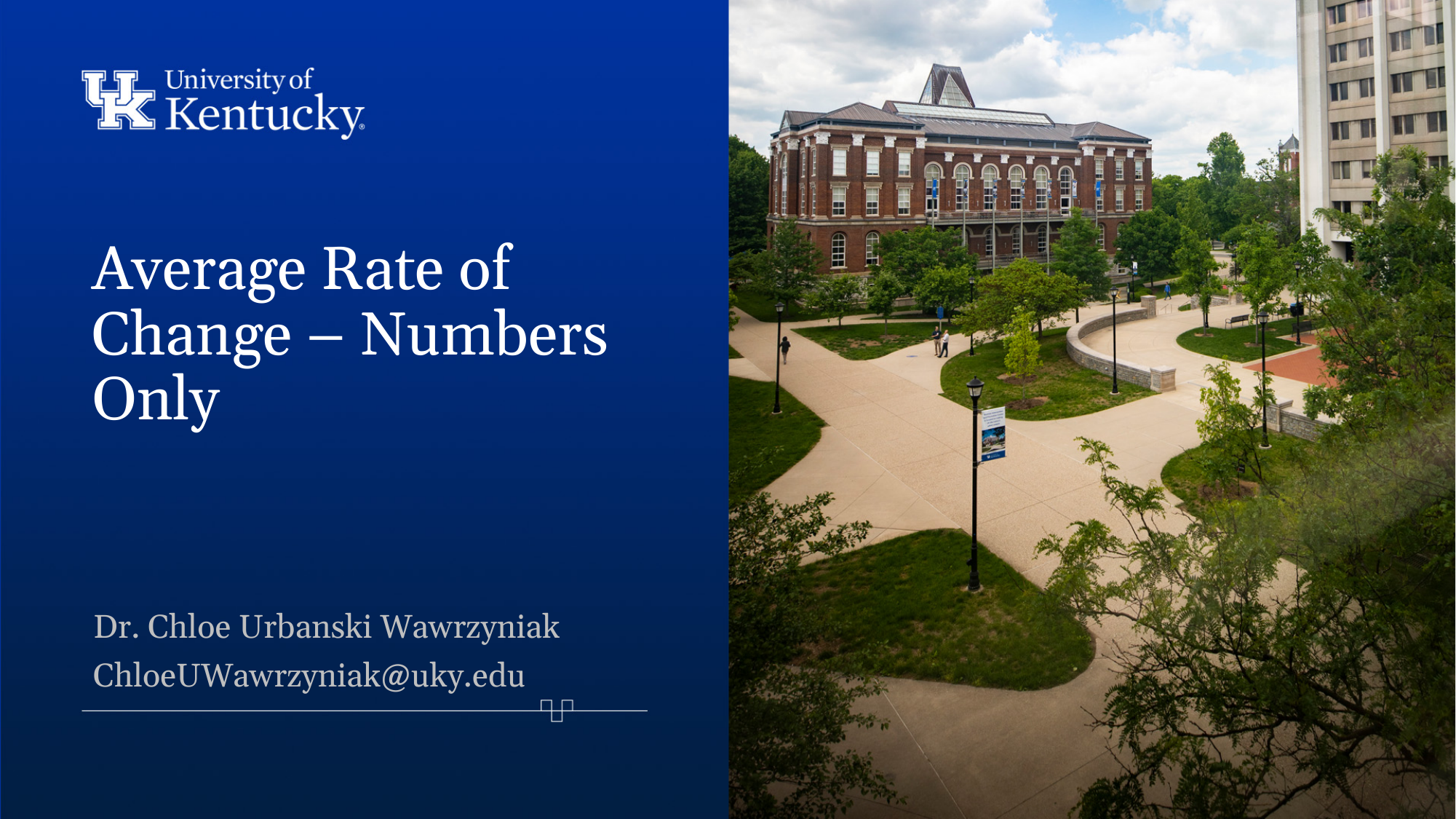

# Average Rate of Change – Numbers Only
Dr. Chloe Urbanski Wawrzyniak
ChloeUWawrzyniak@uky.edu